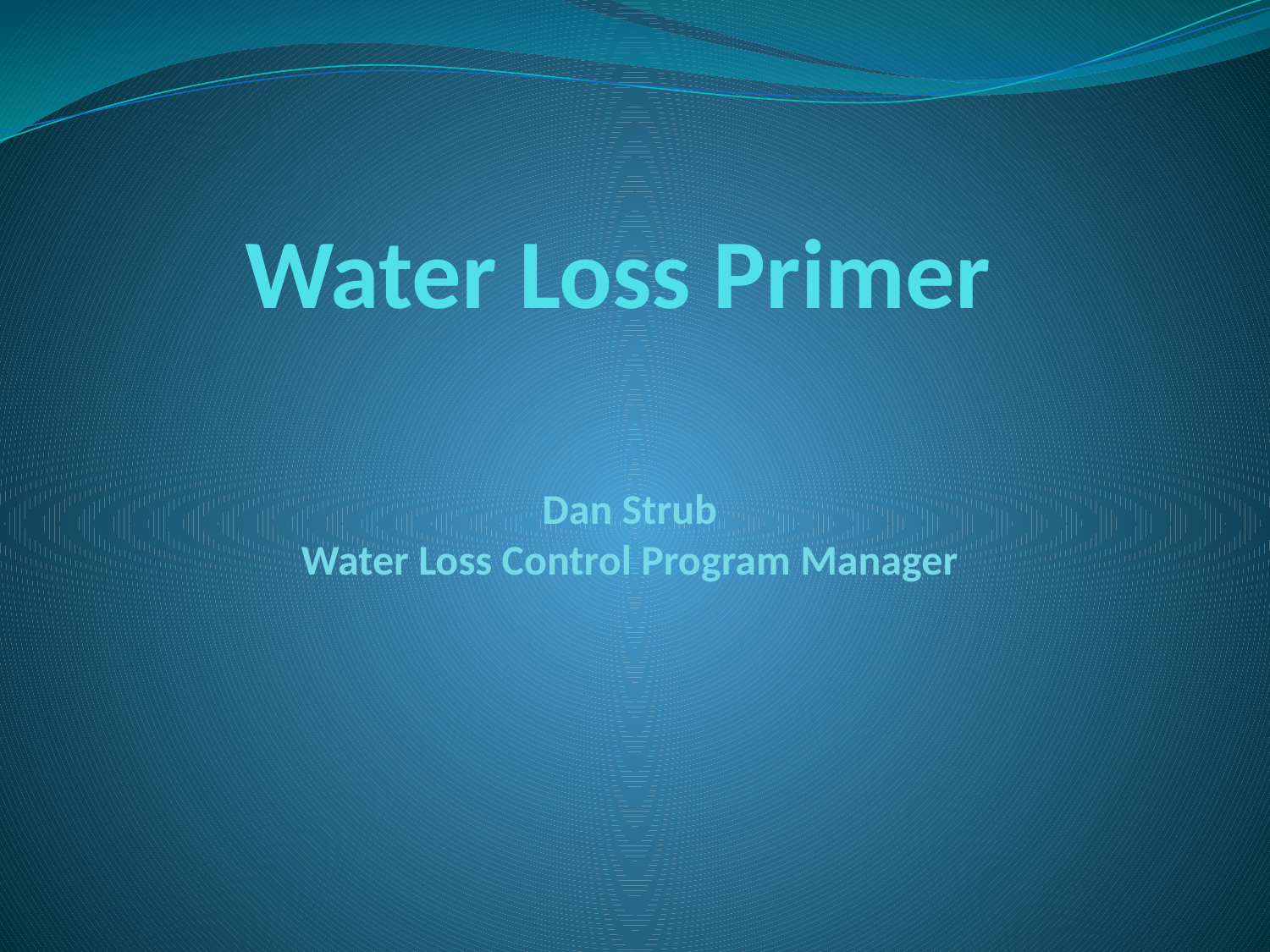

# Water Loss Primer
Dan Strub
Water Loss Control Program Manager